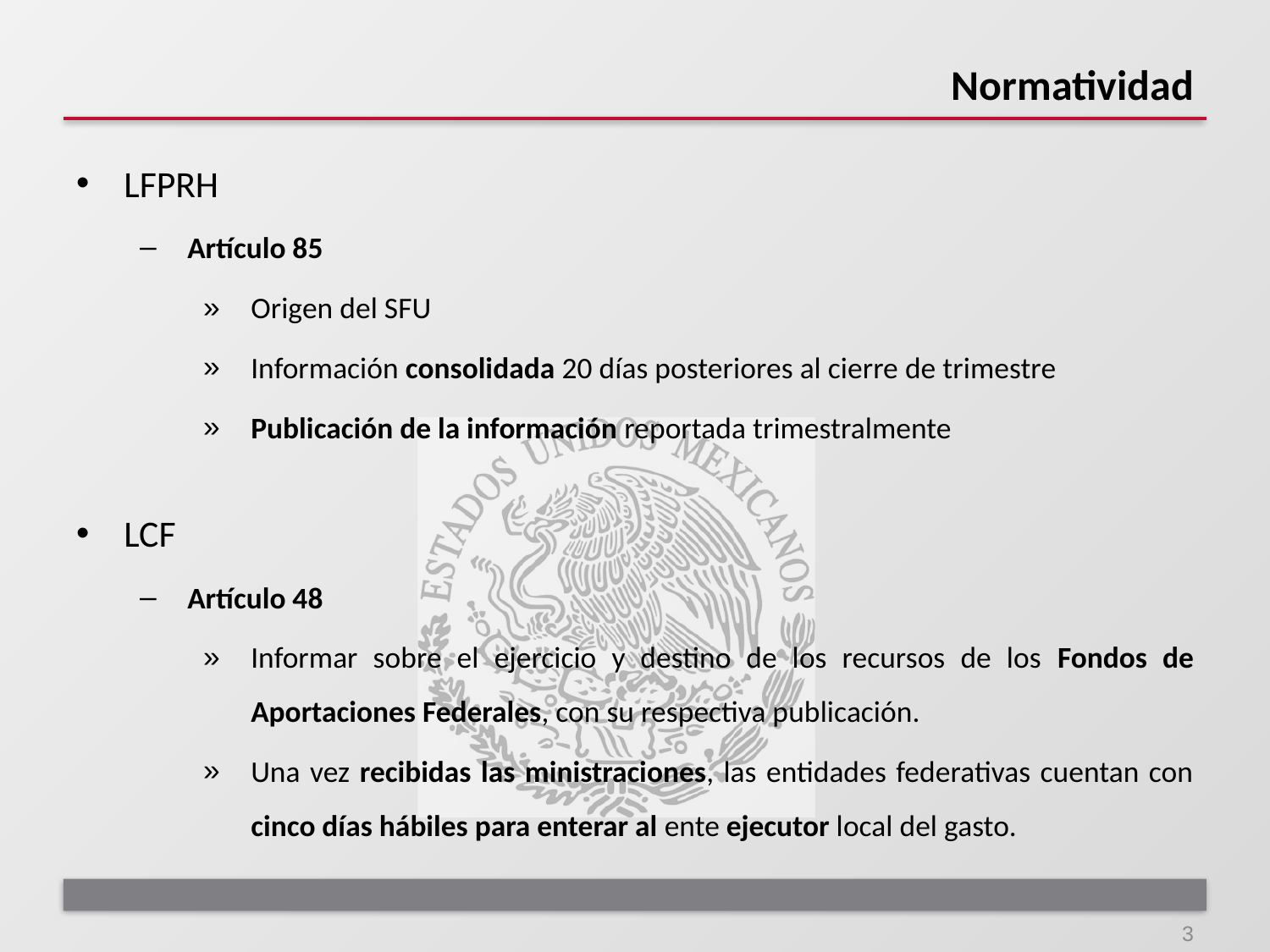

# Normatividad
LFPRH
Artículo 85
Origen del SFU
Información consolidada 20 días posteriores al cierre de trimestre
Publicación de la información reportada trimestralmente

LCF
Artículo 48
Informar sobre el ejercicio y destino de los recursos de los Fondos de Aportaciones Federales, con su respectiva publicación.
Una vez recibidas las ministraciones, las entidades federativas cuentan con cinco días hábiles para enterar al ente ejecutor local del gasto.

3